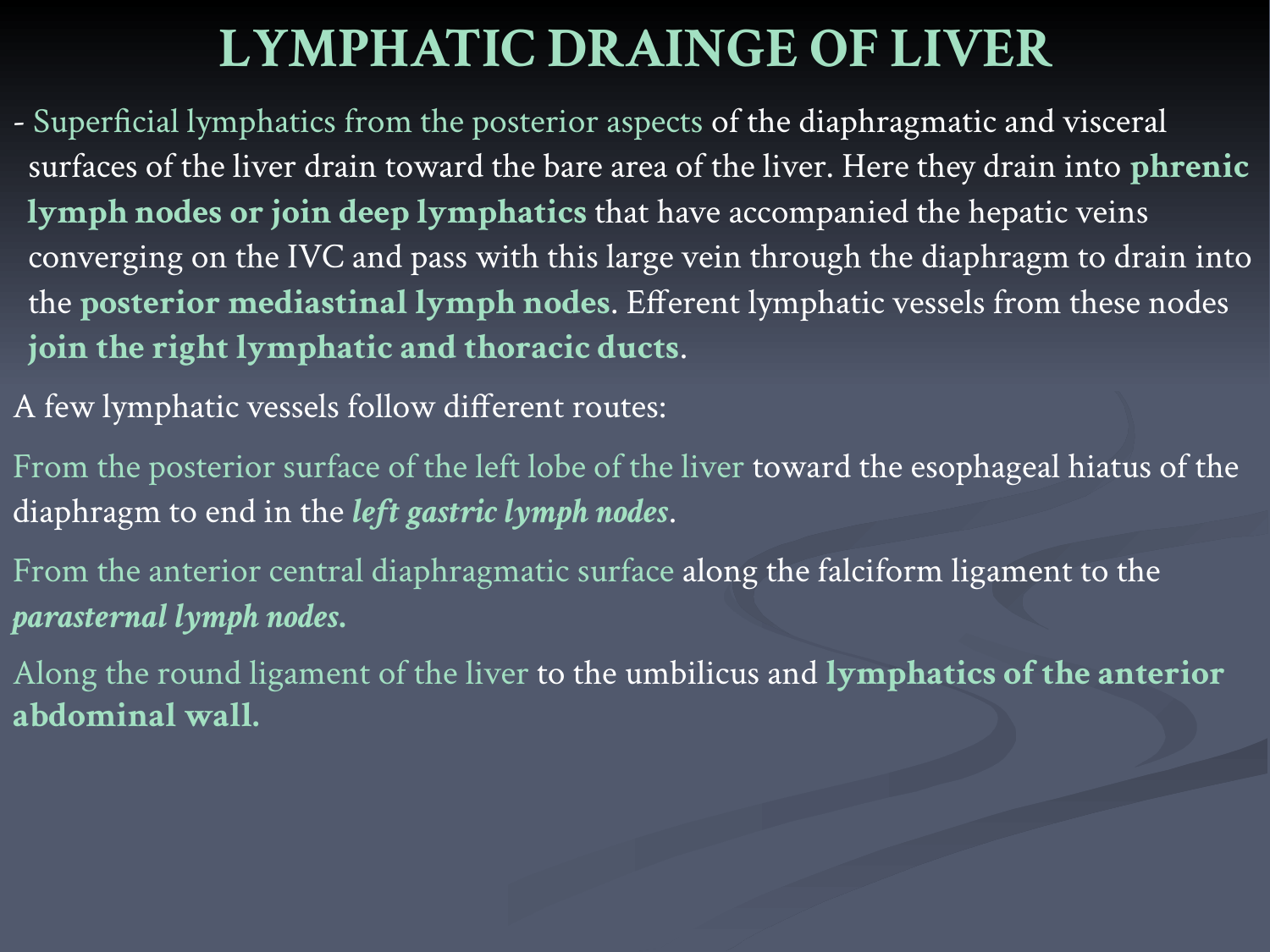

LYMPHATIC DRAINGE OF LIVER
- Superficial lymphatics from the posterior aspects of the diaphragmatic and visceral
  surfaces of the liver drain toward the bare area of the liver. Here they drain into phrenic
  lymph nodes or join deep lymphatics that have accompanied the hepatic veins
  converging on the IVC and pass with this large vein through the diaphragm to drain into
  the posterior mediastinal lymph nodes. Efferent lymphatic vessels from these nodes
  join the right lymphatic and thoracic ducts.
A few lymphatic vessels follow different routes:
From the posterior surface of the left lobe of the liver toward the esophageal hiatus of the diaphragm to end in the left gastric lymph nodes.
From the anterior central diaphragmatic surface along the falciform ligament to the parasternal lymph nodes.
Along the round ligament of the liver to the umbilicus and lymphatics of the anterior abdominal wall.